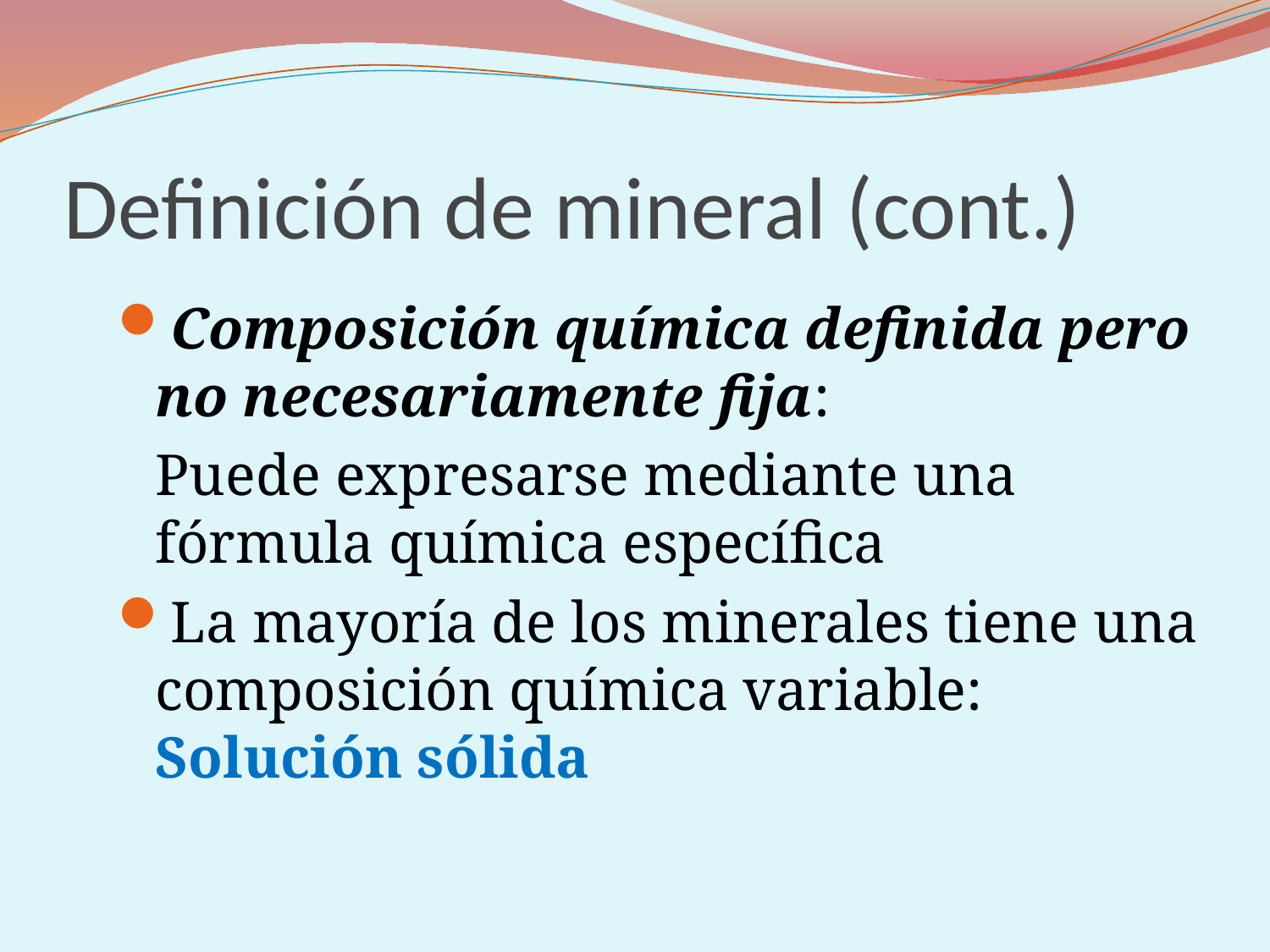

# Definición de mineral (cont.)
Composición química definida pero no necesariamente fija:
	Puede expresarse mediante una fórmula química específica
La mayoría de los minerales tiene una composición química variable: Solución sólida